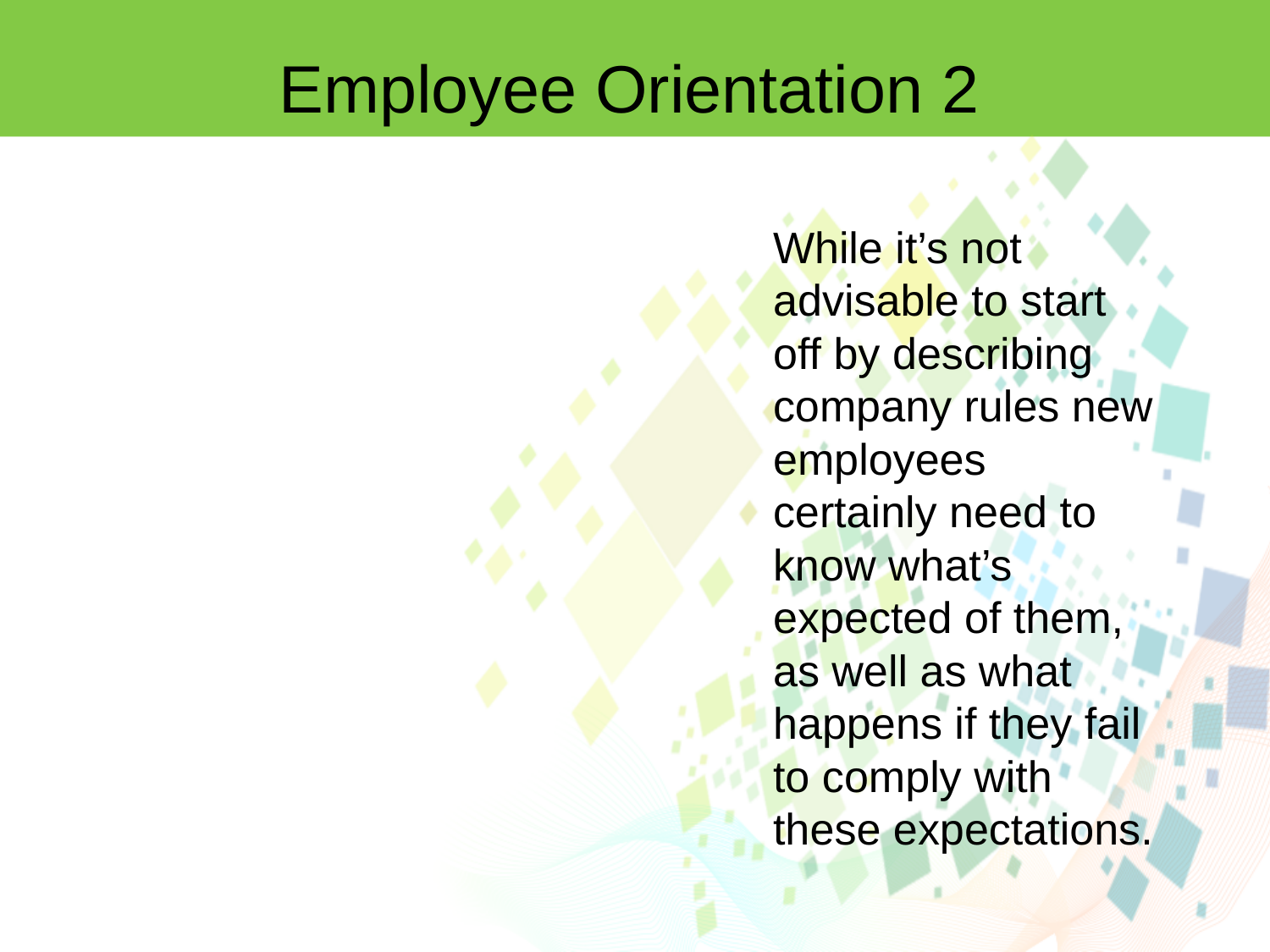

Employee Orientation 2
While it’s not advisable to start off by describing company rules new employees certainly need to know what’s expected of them, as well as what happens if they fail to comply with these expectations.